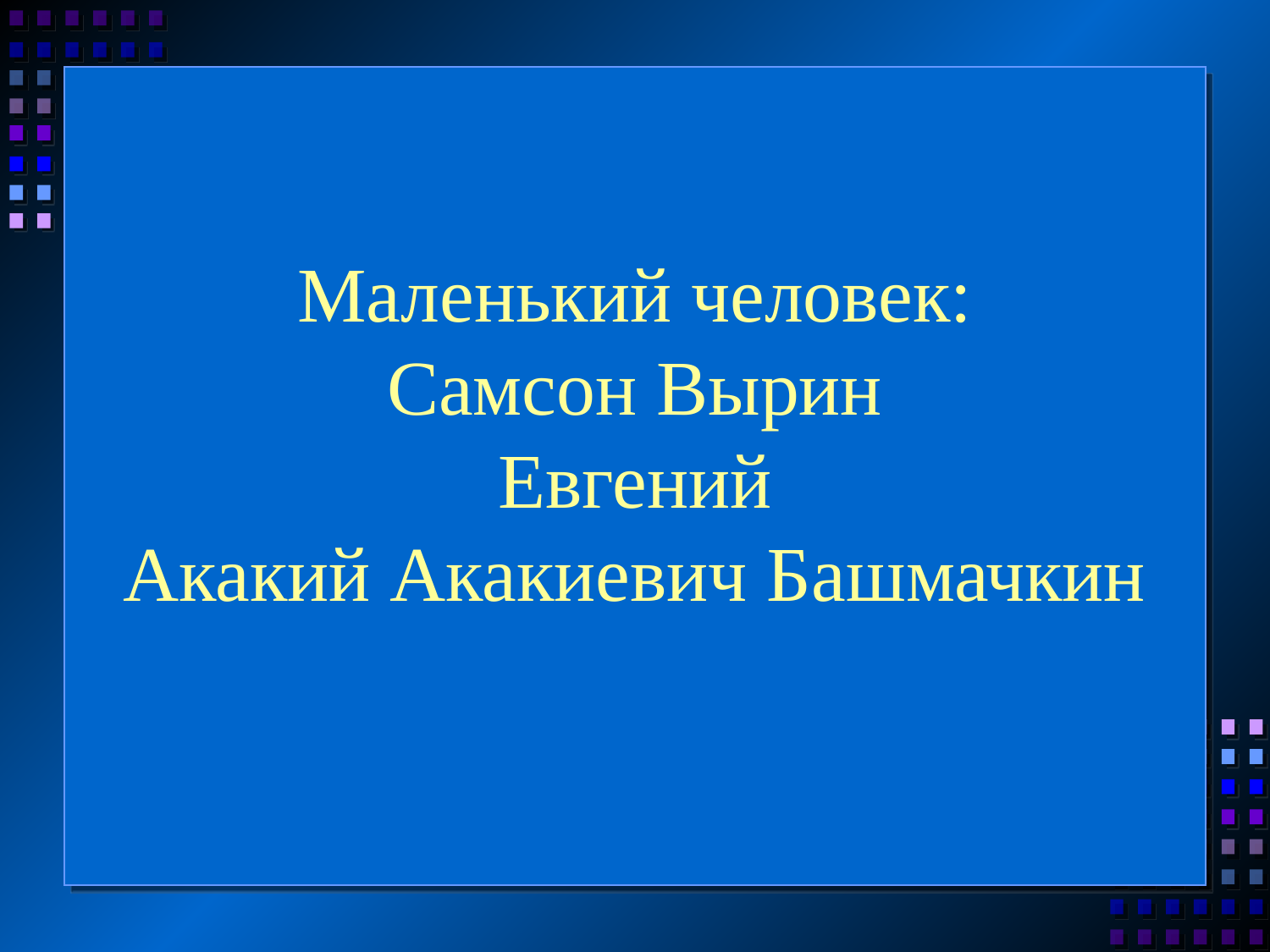

# Маленький человек: Самсон Вырин Евгений Акакий Акакиевич Башмачкин